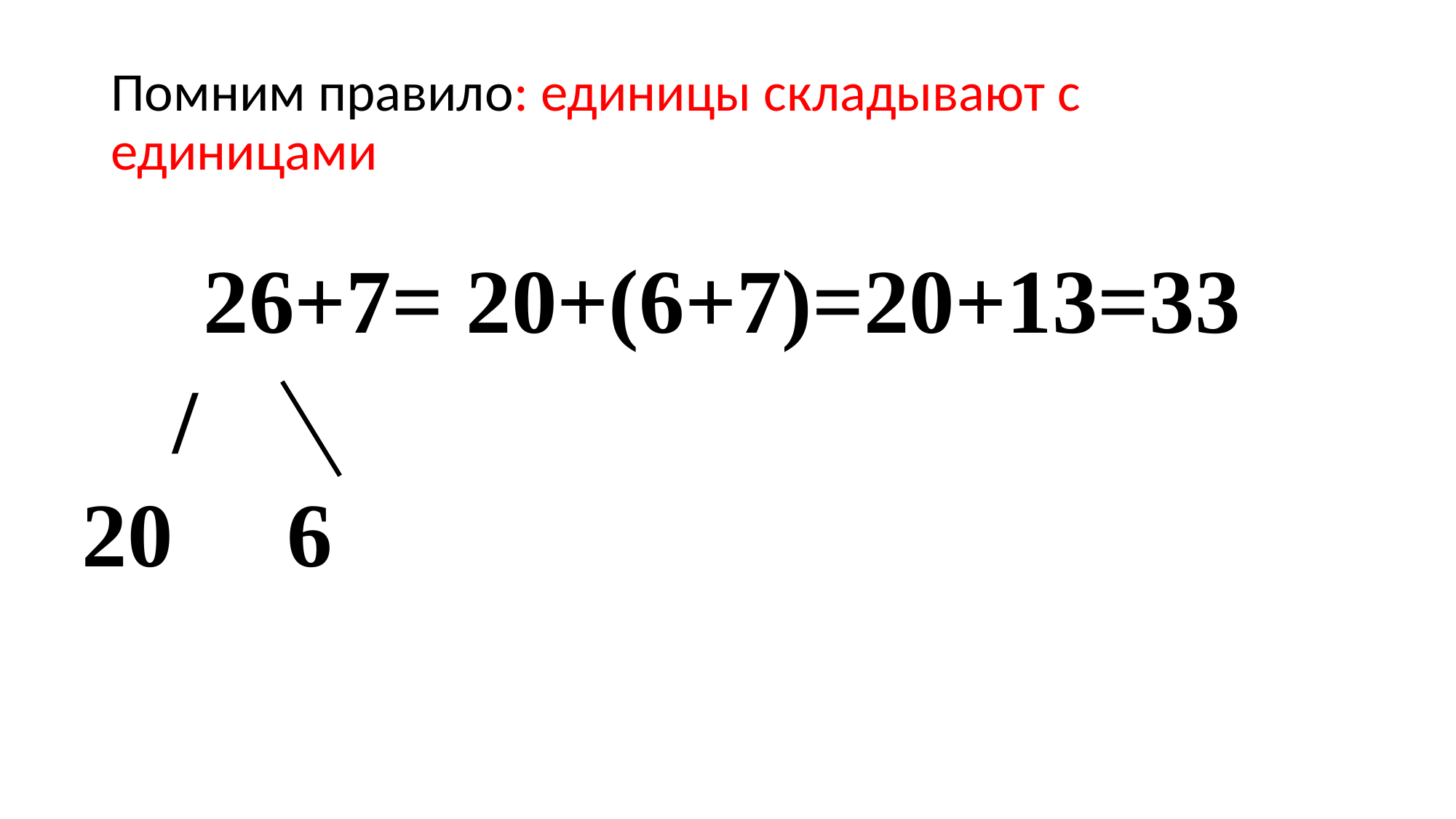

# Помним правило: единицы складывают с единицами
    26+7= 20+(6+7)=20+13=33
    /
20     6